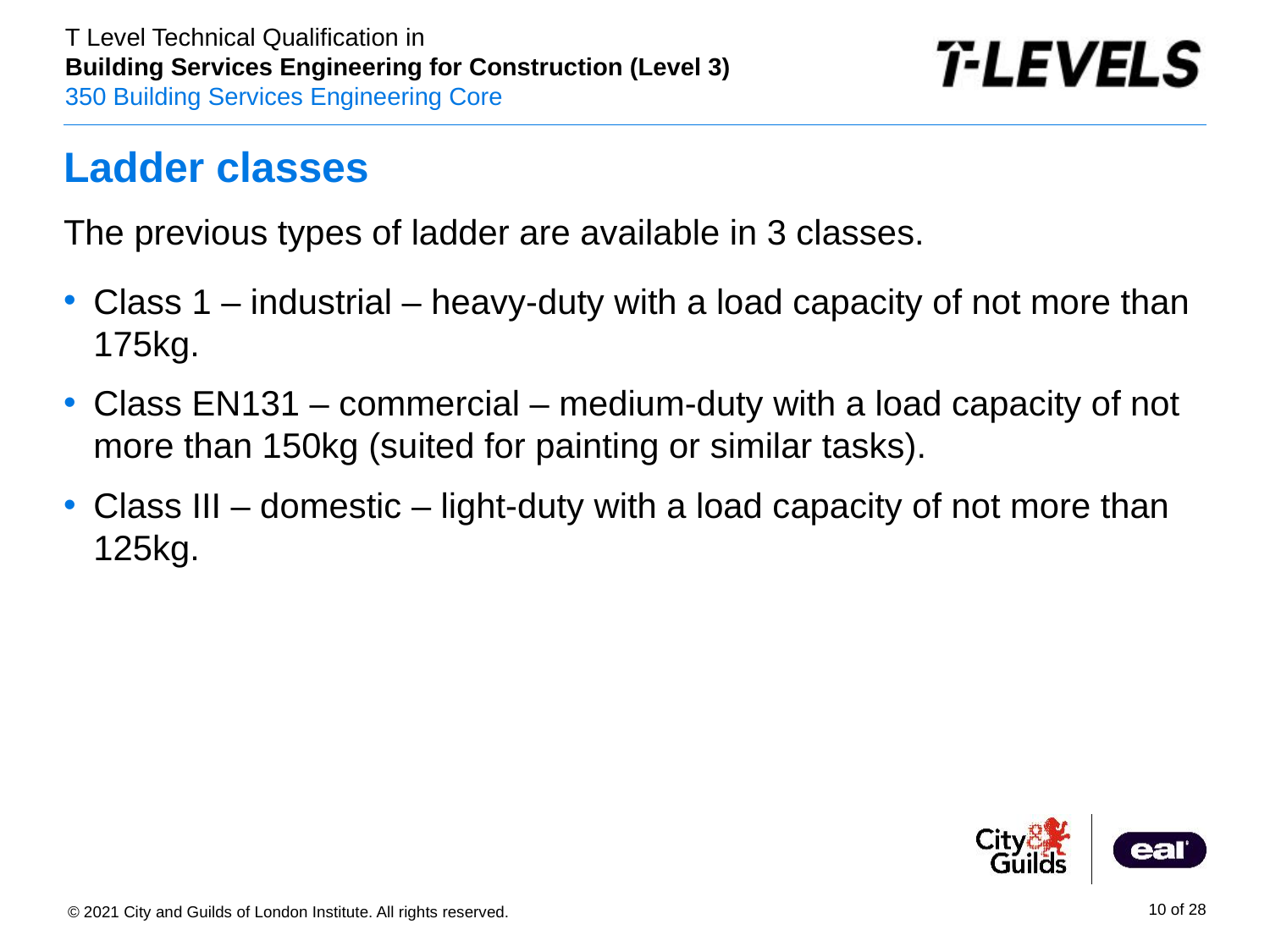

# Ladder classes
The previous types of ladder are available in 3 classes.
Class 1 – industrial – heavy-duty with a load capacity of not more than 175kg.
Class EN131 – commercial – medium-duty with a load capacity of not more than 150kg (suited for painting or similar tasks).
Class III – domestic – light-duty with a load capacity of not more than 125kg.